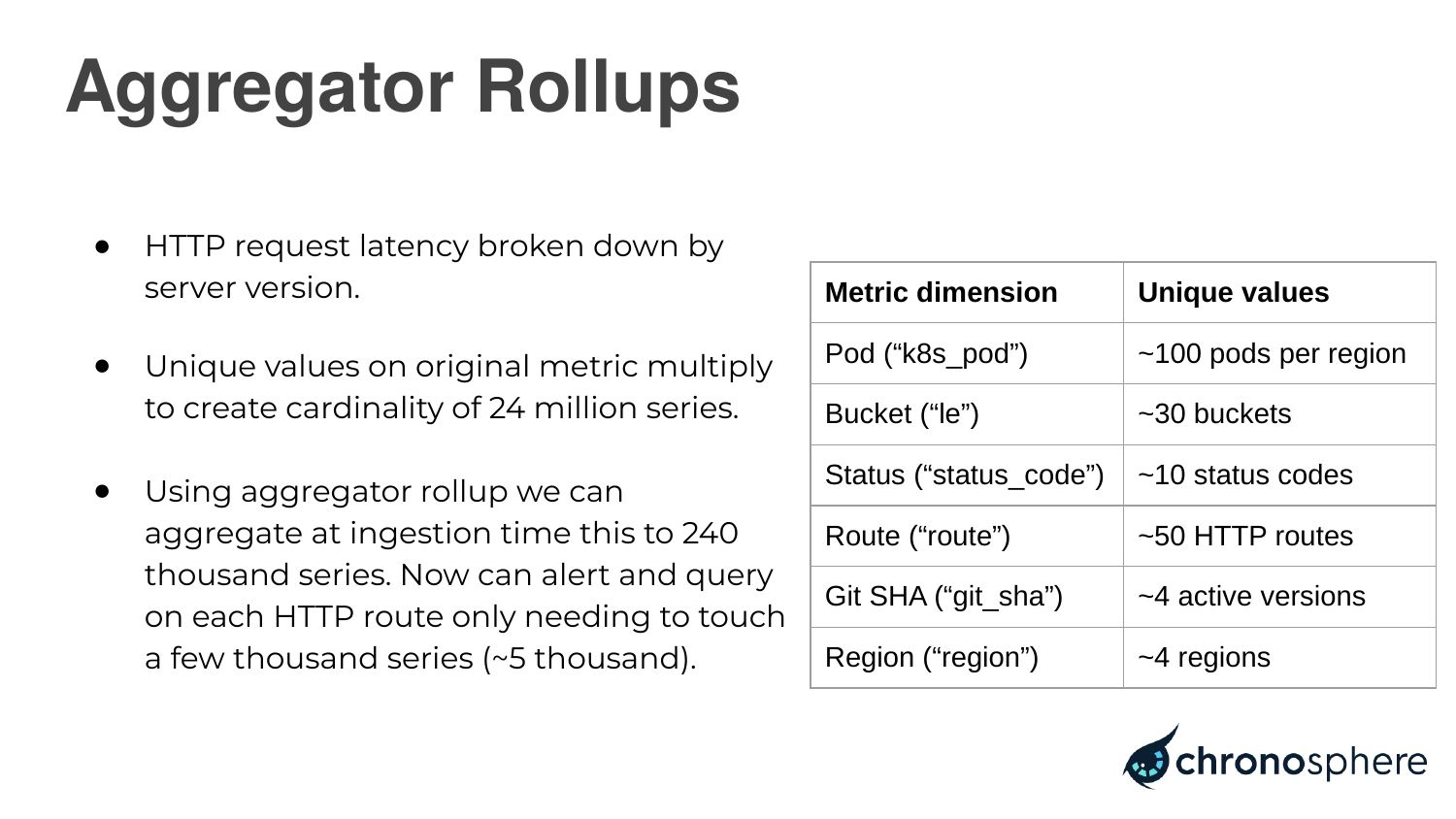

# Aggregator Rollups
HA rollup across millions of time series
HTTP request latency broken down by server version.
Unique values on original metric multiply to create cardinality of 24 million series.
Using aggregator rollup we can aggregate at ingestion time this to 240 thousand series. Now can alert and query on each HTTP route only needing to touch a few thousand series (~5 thousand).
| Metric dimension | Unique values |
| --- | --- |
| Pod (“k8s\_pod”) | ~100 pods per region |
| Bucket (“le”) | ~30 buckets |
| Status (“status\_code”) | ~10 status codes |
| Route (“route”) | ~50 HTTP routes |
| Git SHA (“git\_sha”) | ~4 active versions |
| Region (“region”) | ~4 regions |